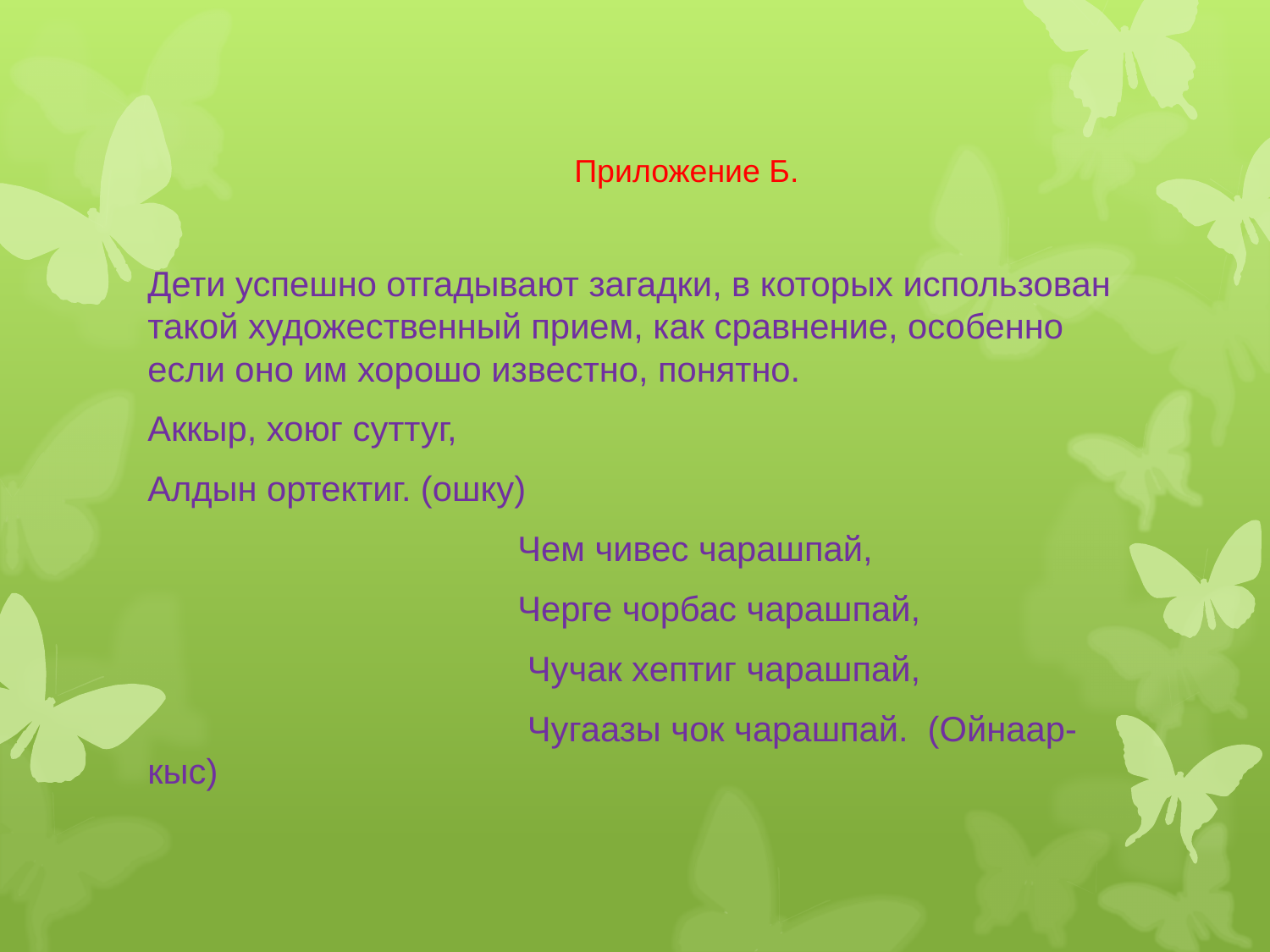

Приложение Б.

Дети успешно отгадывают загадки, в которых исполь­зован такой художественный прием, как сравнение, осо­бенно если оно им хорошо известно, понятно.
Аккыр, хоюг суттуг,
Алдын ортектиг. (ошку)
                                      Чем чивес чарашпай,
                                      Черге чорбас чарашпай,
                                       Чучак хептиг чарашпай,
                                       Чугаазы чок чарашпай.  (Ойнаар-кыс)